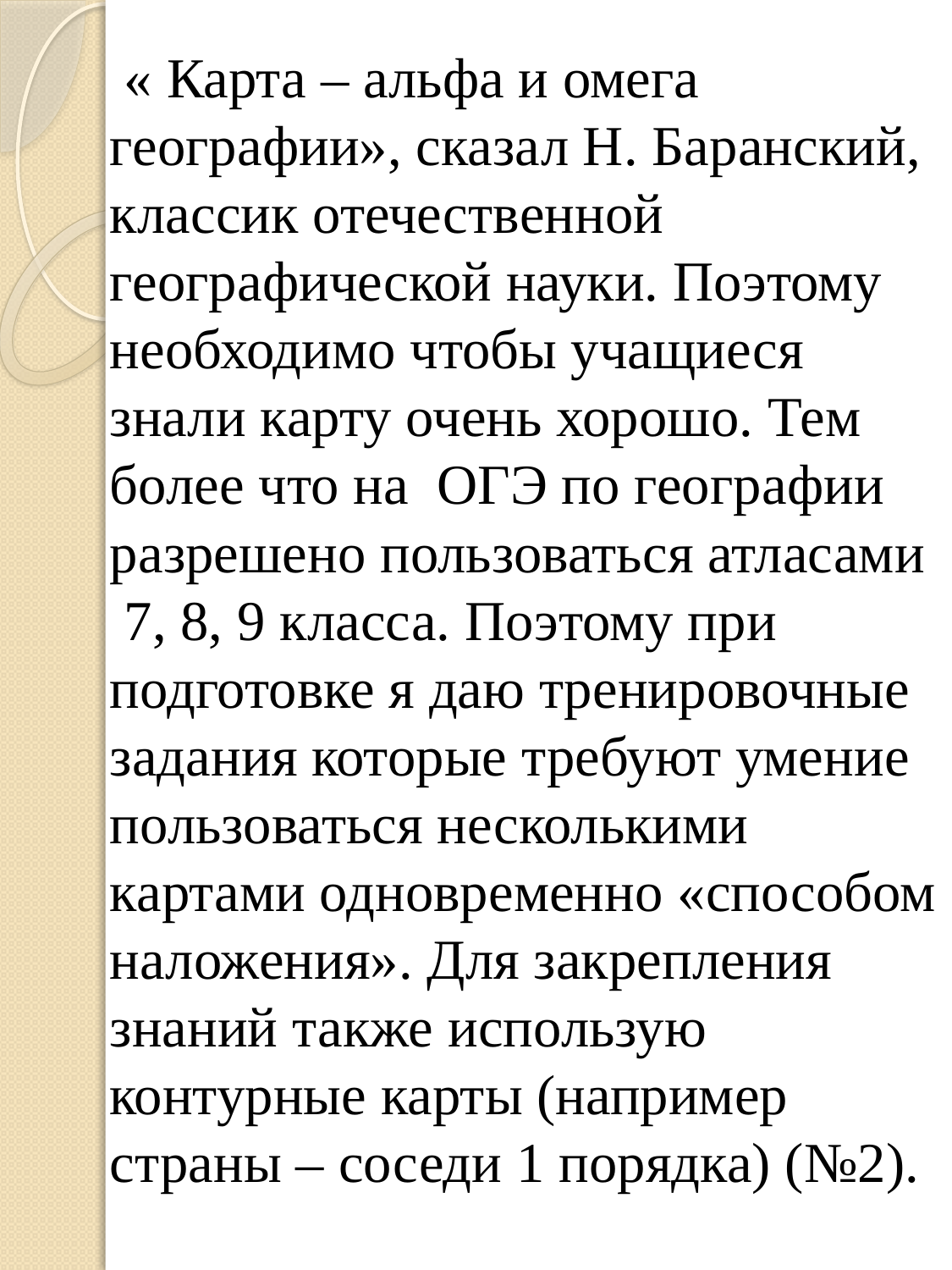

« Карта – альфа и омега географии», сказал Н. Баранский, классик отечественной географической науки. Поэтому необходимо чтобы учащиеся знали карту очень хорошо. Тем более что на  ОГЭ по географии разрешено пользоваться атласами  7, 8, 9 класса. Поэтому при подготовке я даю тренировочные задания которые требуют умение пользоваться несколькими картами одновременно «способом наложения». Для закрепления знаний также использую контурные карты (например страны – соседи 1 порядка) (№2).